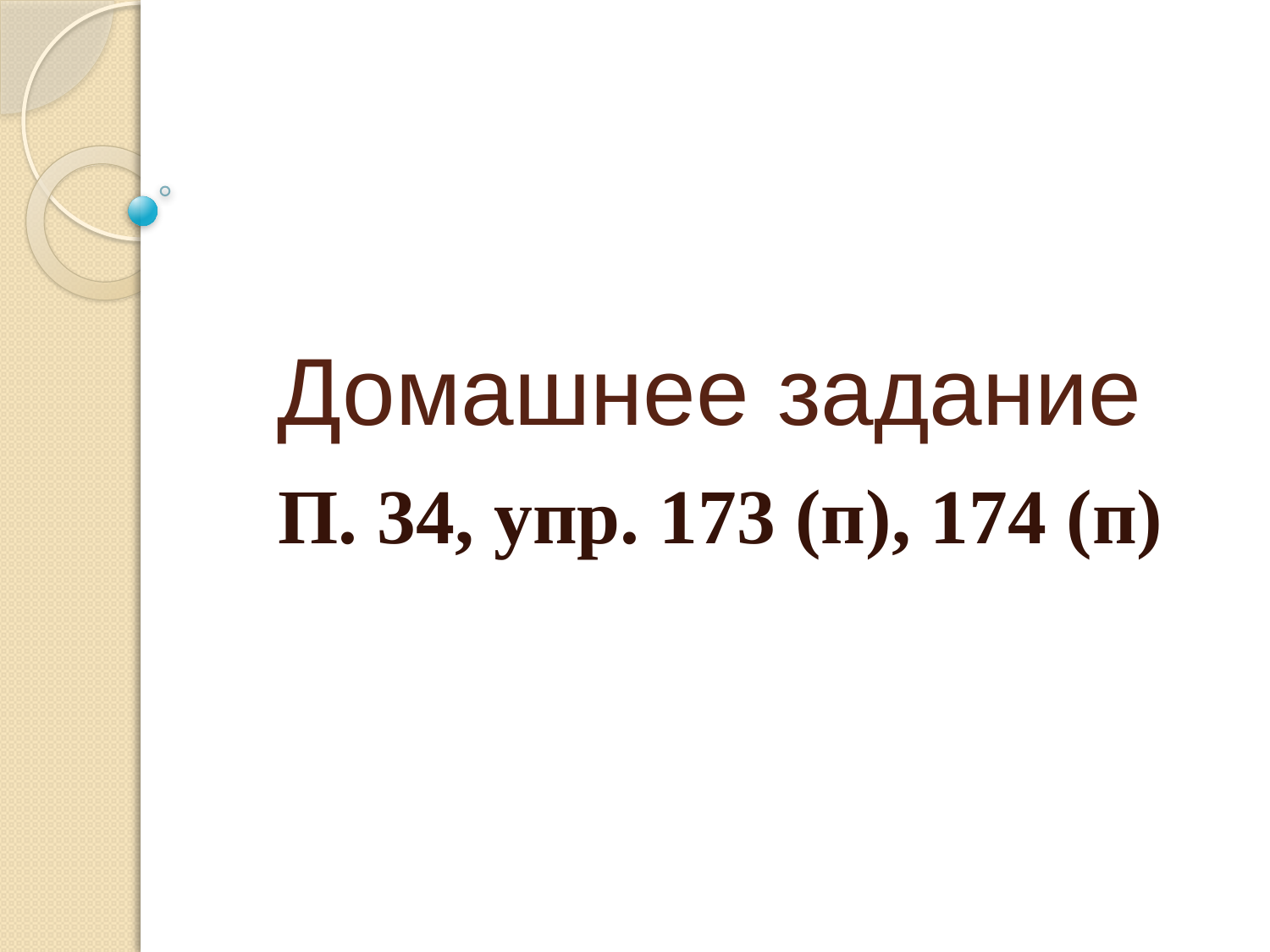

# Домашнее задание
П. 34, упр. 173 (п), 174 (п)